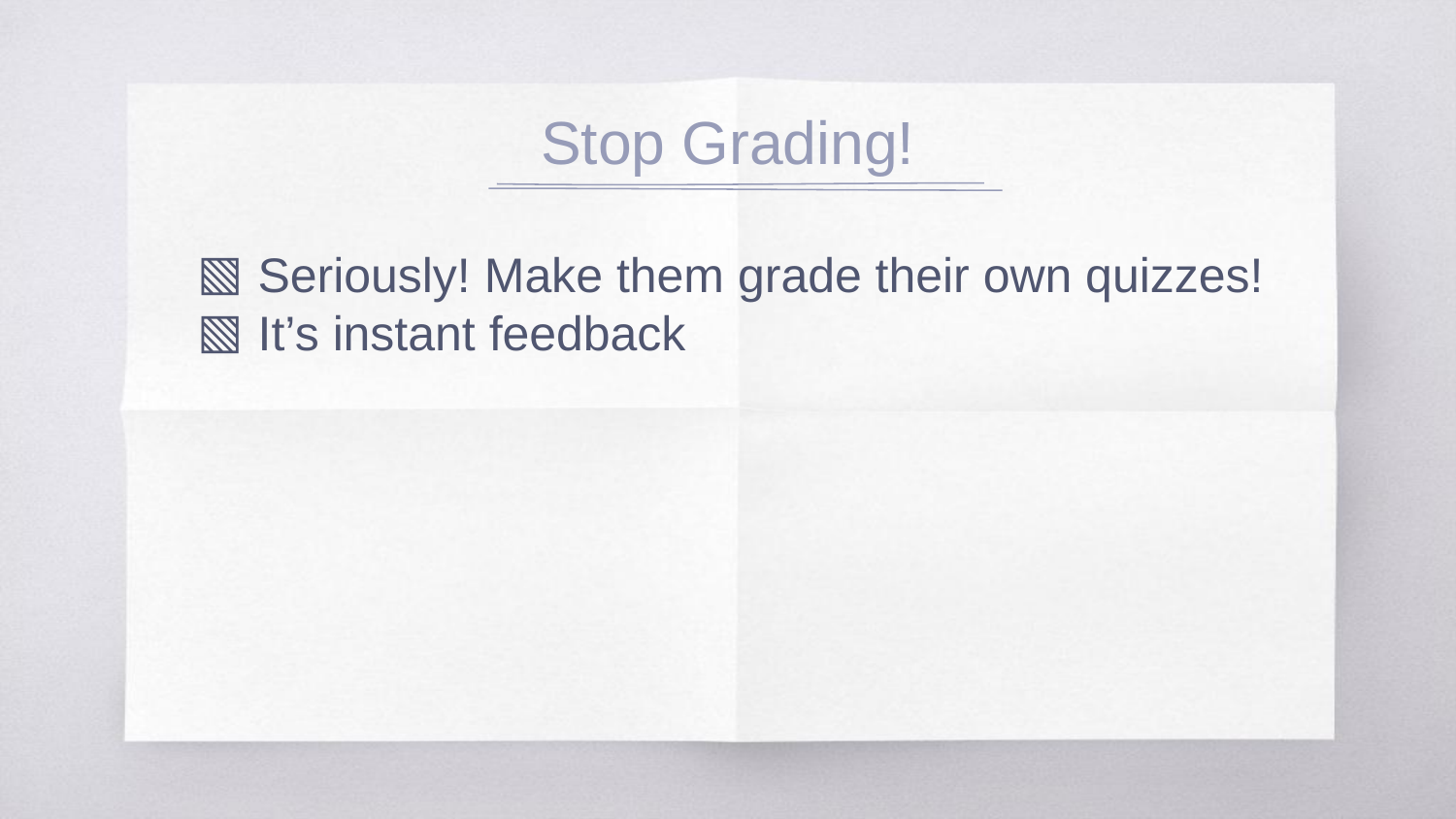

# Stop Grading!
Seriously! Make them grade their own quizzes!
It’s instant feedback